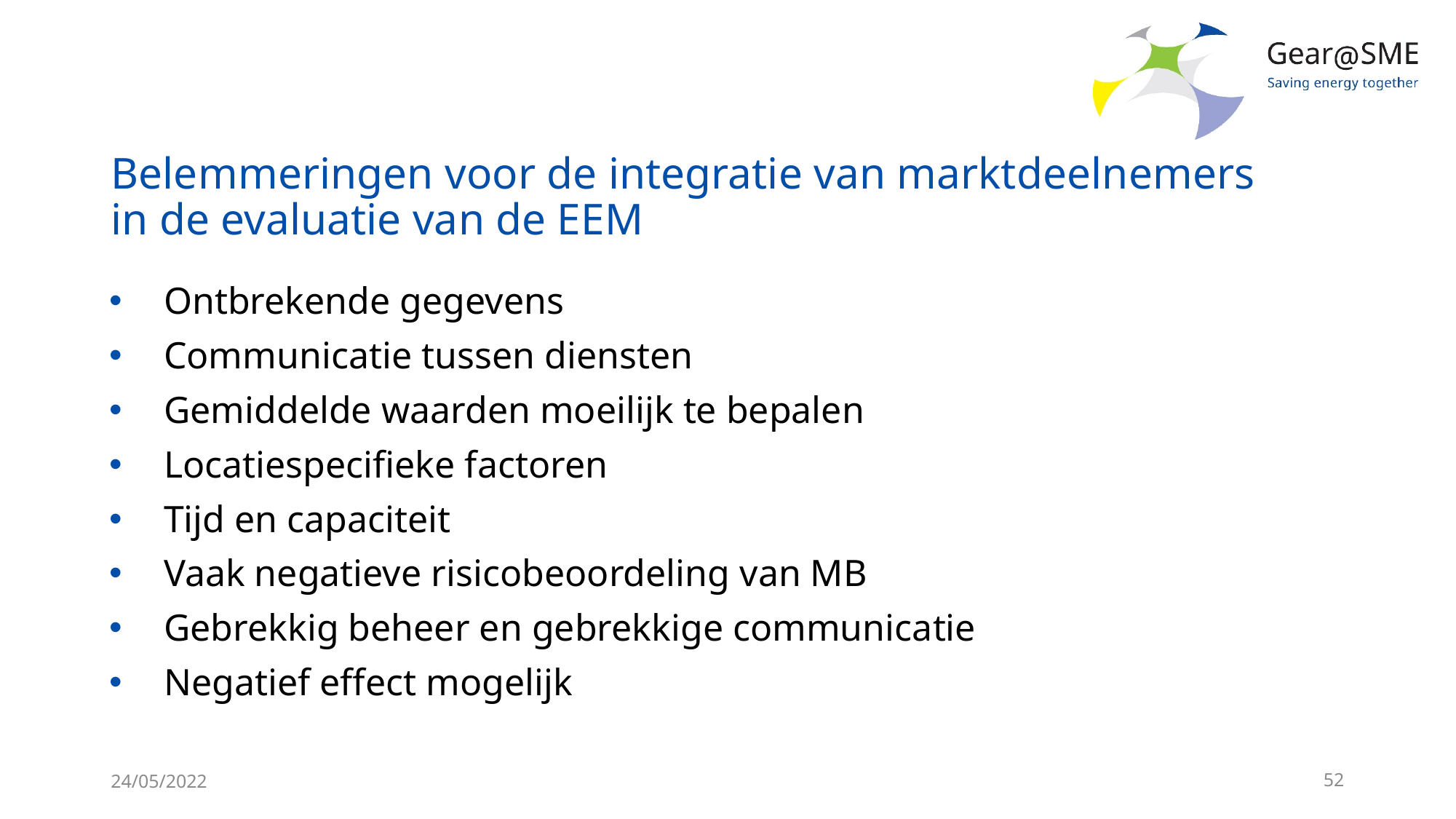

# Belemmeringen voor de integratie van marktdeelnemers in de evaluatie van de EEM
Ontbrekende gegevens
Communicatie tussen diensten
Gemiddelde waarden moeilijk te bepalen
Locatiespecifieke factoren
Tijd en capaciteit
Vaak negatieve risicobeoordeling van MB
Gebrekkig beheer en gebrekkige communicatie
Negatief effect mogelijk

24/05/2022
52